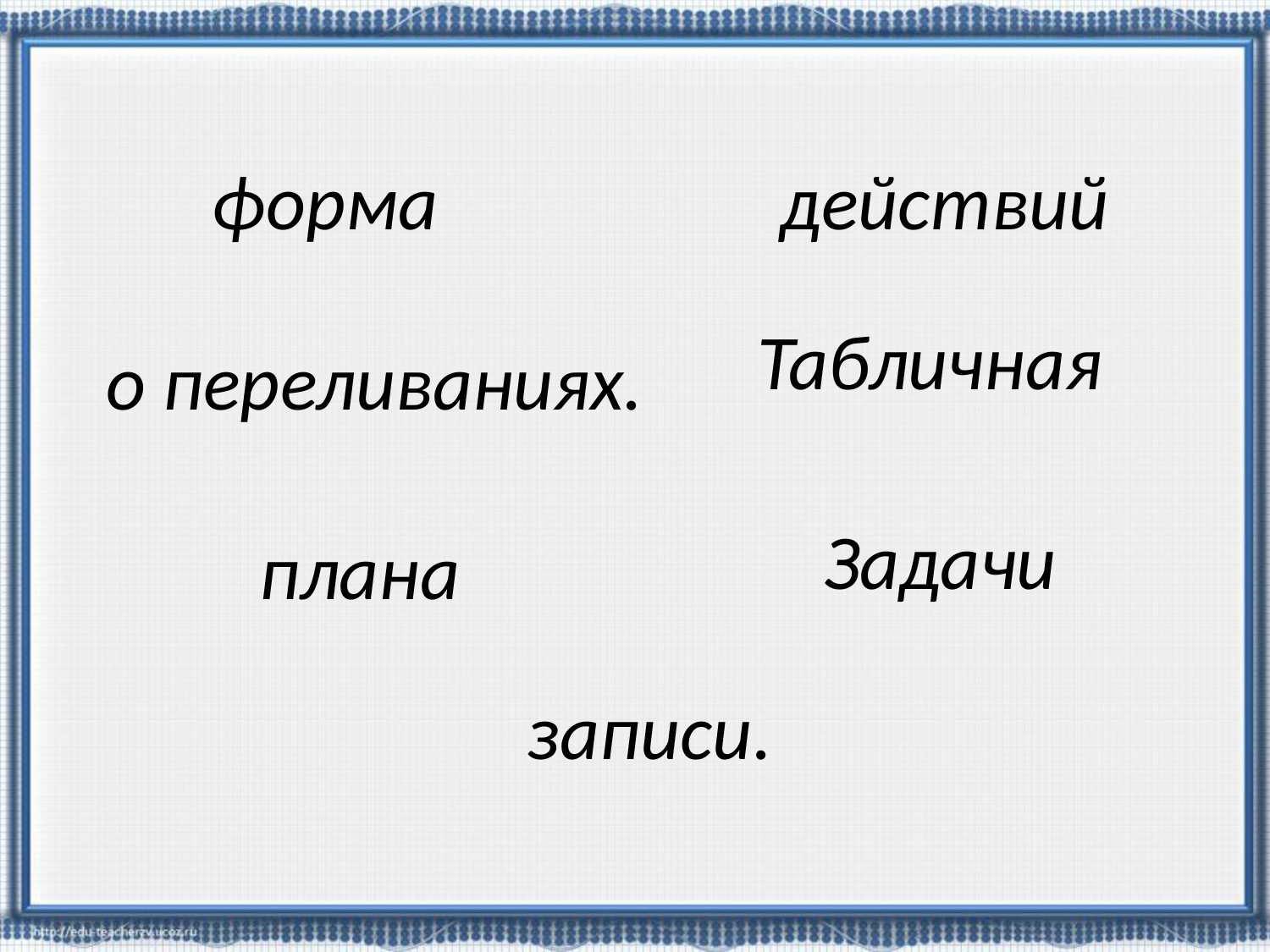

форма
действий
Табличная
о переливаниях.
Задачи
плана
записи.